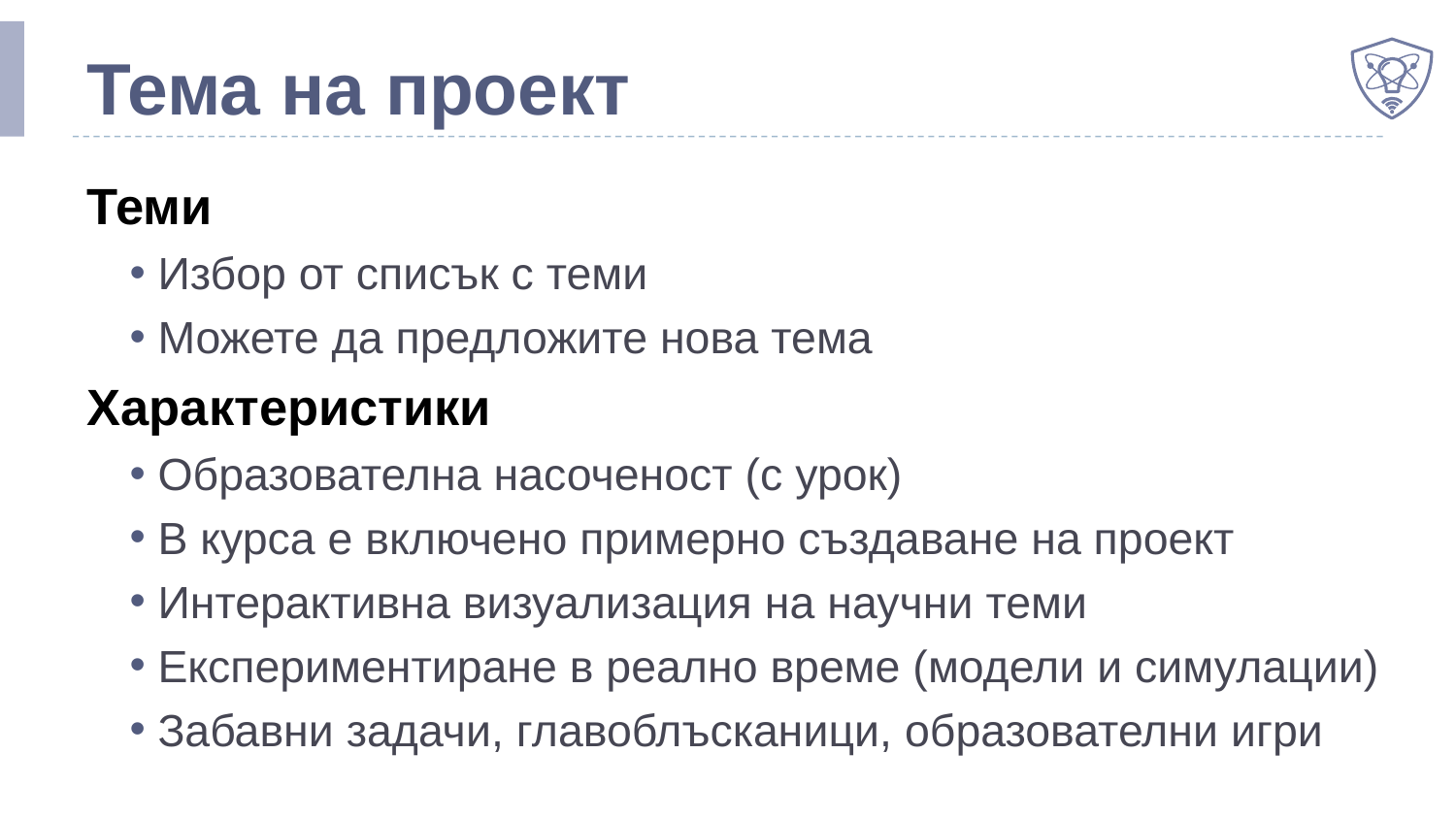

# Тема на проект
Теми
Избор от списък с теми
Можете да предложите нова тема
Характеристики
Образователна насоченост (с урок)
В курса е включено примерно създаване на проект
Интерактивна визуализация на научни теми
Експериментиране в реално време (модели и симулации)
Забавни задачи, главоблъсканици, образователни игри